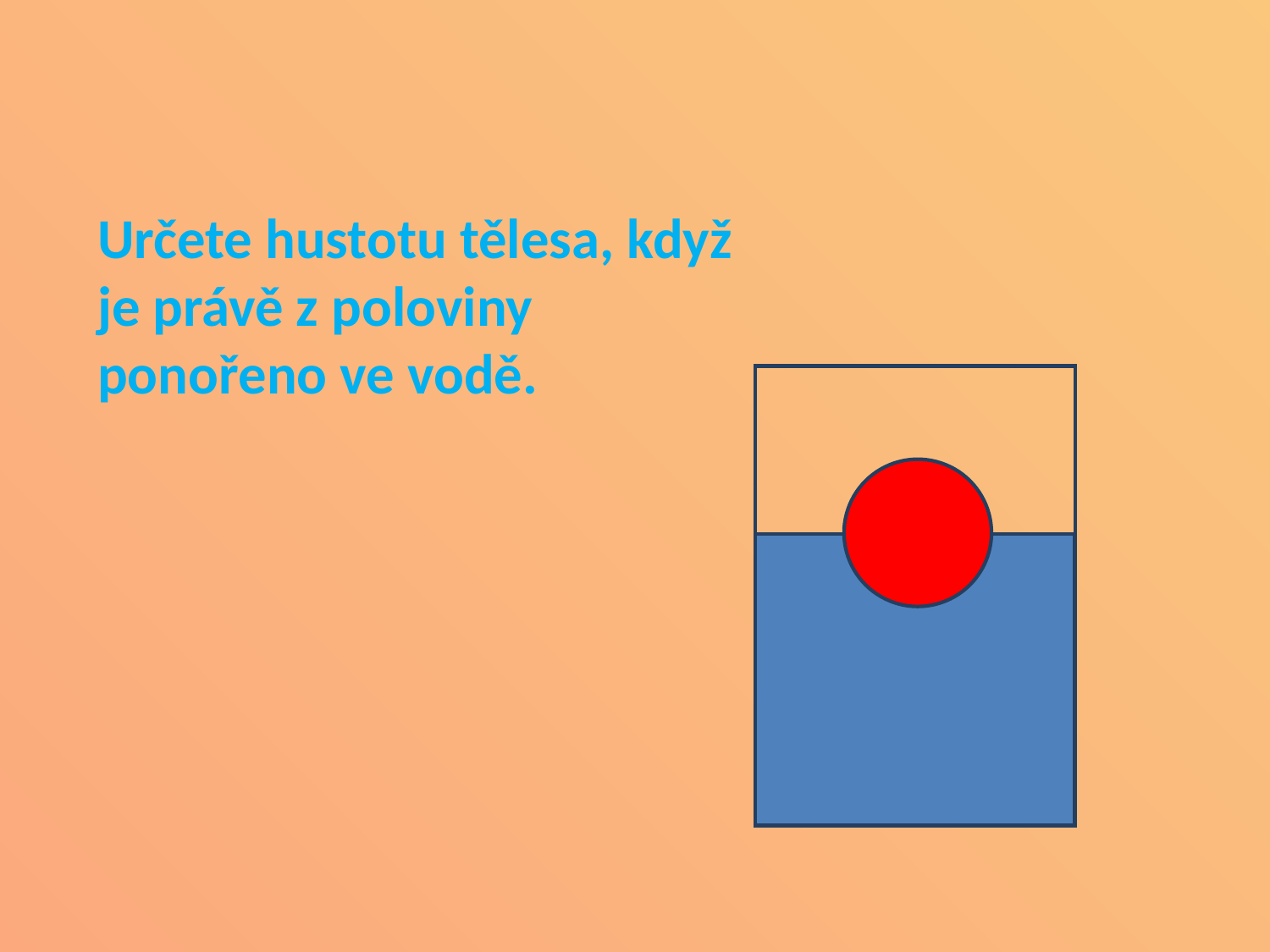

Určete hustotu tělesa, když je právě z poloviny ponořeno ve vodě.